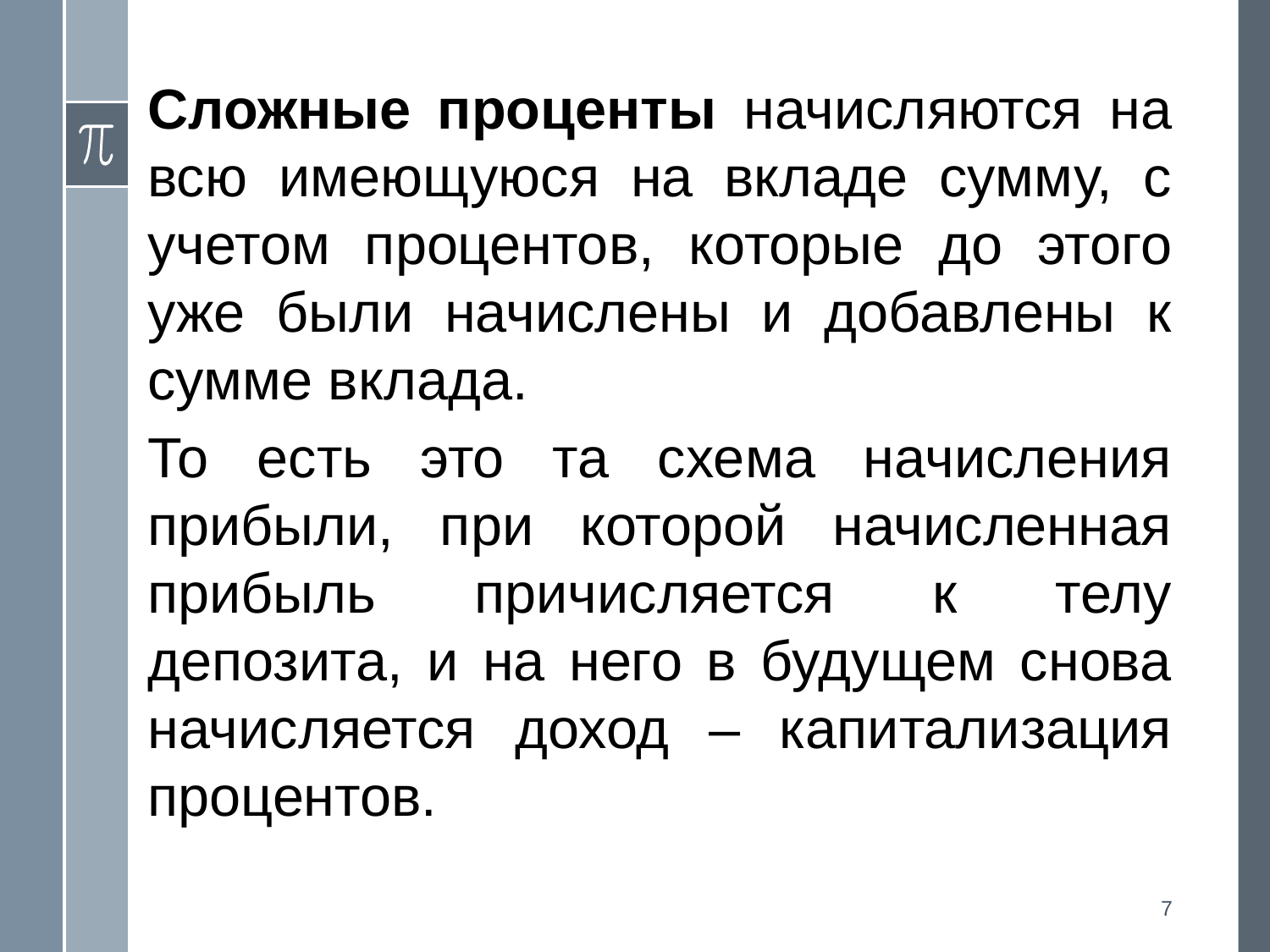

Сложные проценты начисляются на всю имеющуюся на вкладе сумму, с учетом процентов, которые до этого уже были начислены и добавлены к сумме вклада.
То есть это та схема начисления прибыли, при которой начисленная прибыль причисляется к телу депозита, и на него в будущем снова начисляется доход – капитализация процентов.
7